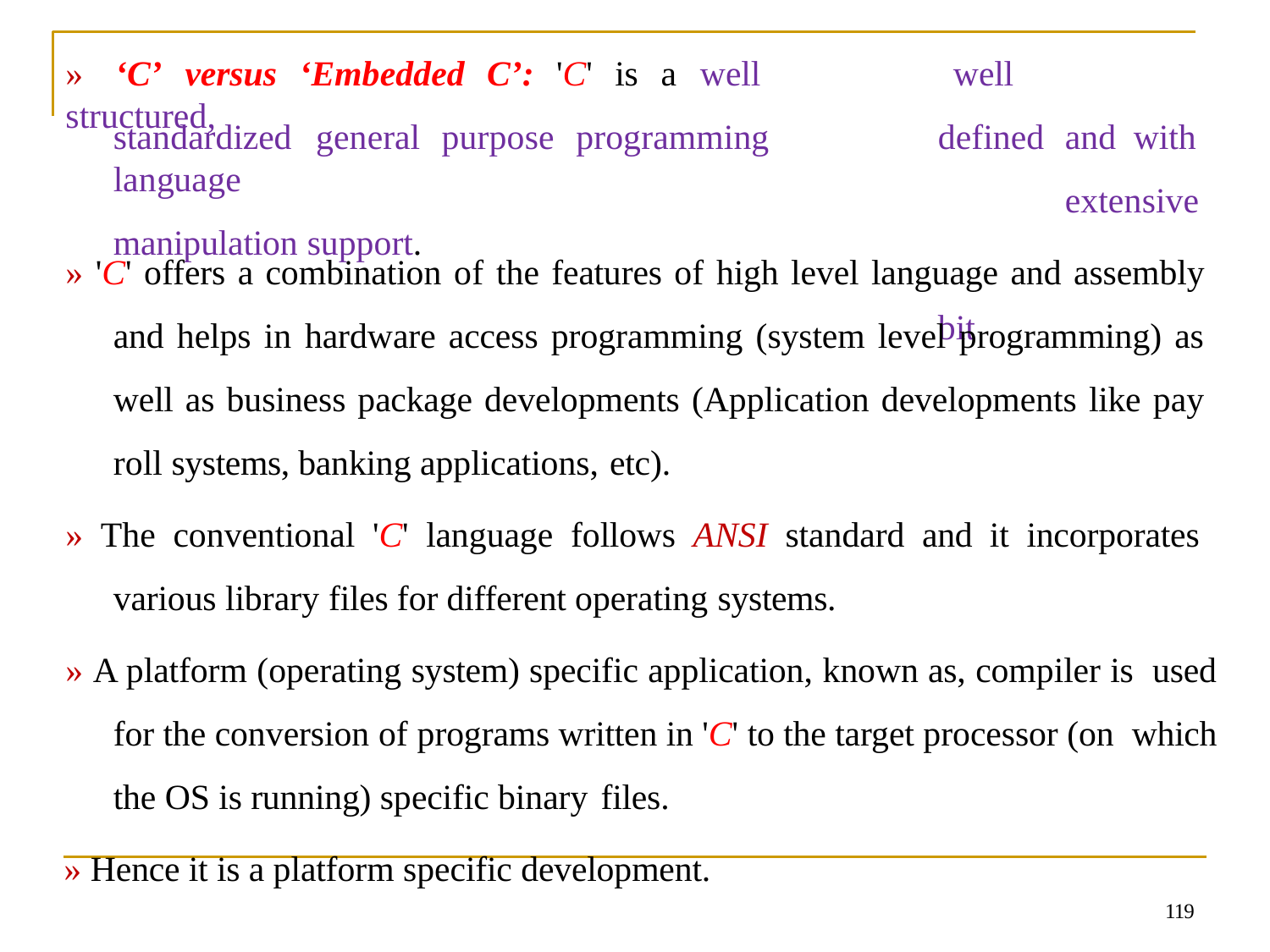

# well		defined	and  with	extensive		bit
»	‘C’	versus	‘Embedded	C’:	'C'	is	a	well	structured,
standardized	general	purpose	programming	language
manipulation support.
» 'C' offers a combination of the features of high level language and assembly  and helps in hardware access programming (system level programming) as  well as business package developments (Application developments like pay  roll systems, banking applications, etc).
» The conventional 'C' language follows ANSI standard and it incorporates  various library files for different operating systems.
» A platform (operating system) specific application, known as, compiler is  used for the conversion of programs written in 'C' to the target processor (on  which the OS is running) specific binary files.
» Hence it is a platform specific development.

119